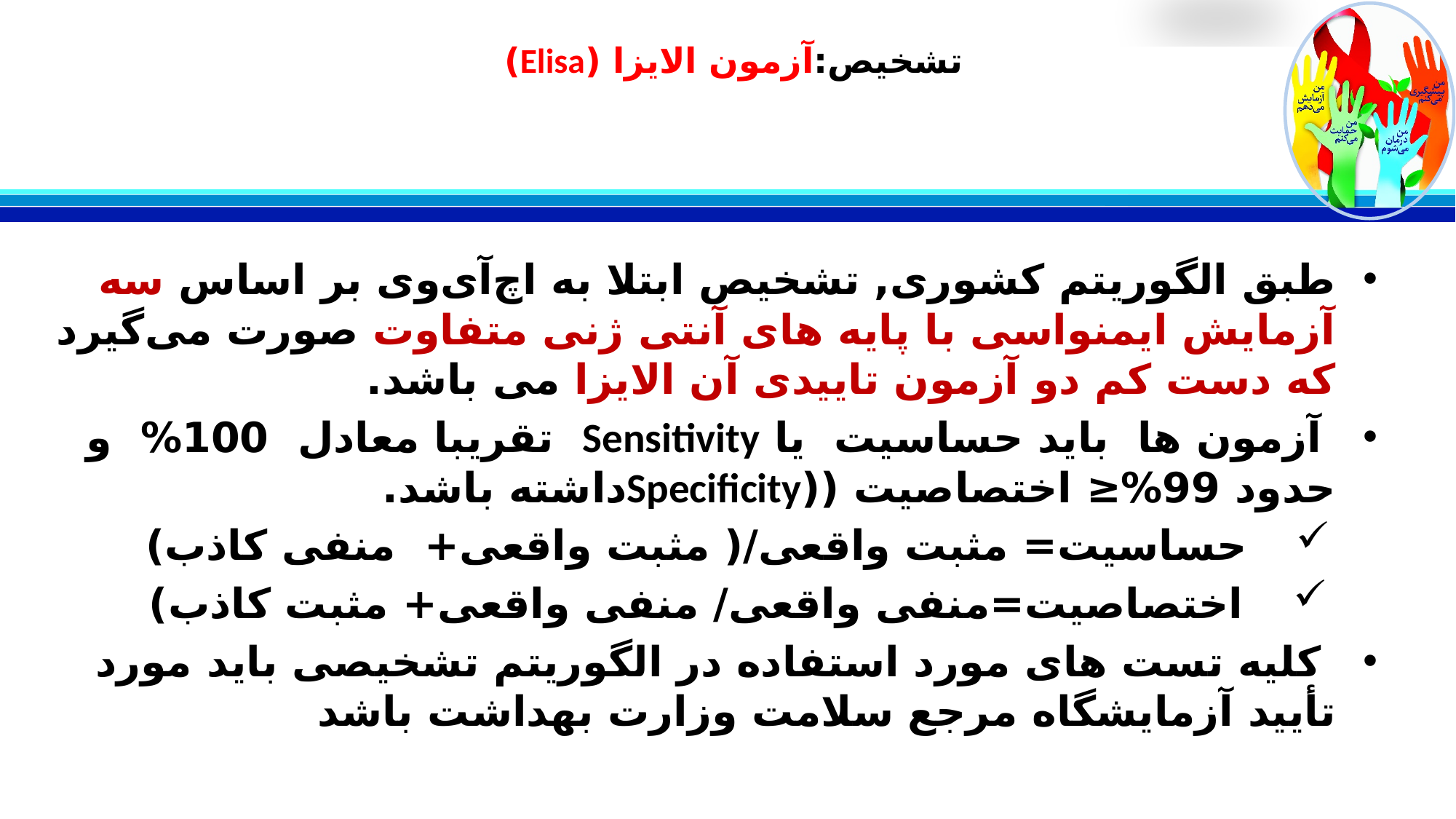

# تشخيص:آزمون الايزا (Elisa)
طبق الگوریتم کشوری, تشخیص ابتلا به اچ‌آی‌وی بر اساس سه آزمایش ایمنواسی با پایه های آنتی ژنی متفاوت صورت می‌گیرد که دست کم دو آزمون تاییدی آن الایزا می باشد.
 آزمون ها  باید حساسیت  یا Sensitivity  تقریبا معادل  100%  و حدود 99%≤ اختصاصیت ((Specificityداشته باشد.
حساسیت= مثبت واقعی/( مثبت واقعی+  منفی کاذب)
اختصاصیت=منفی واقعی/ منفی واقعی+ مثبت کاذب)
 کلیه تست های مورد استفاده در الگوریتم تشخیصی باید مورد تأیید آزمایشگاه مرجع سلامت وزارت بهداشت باشد